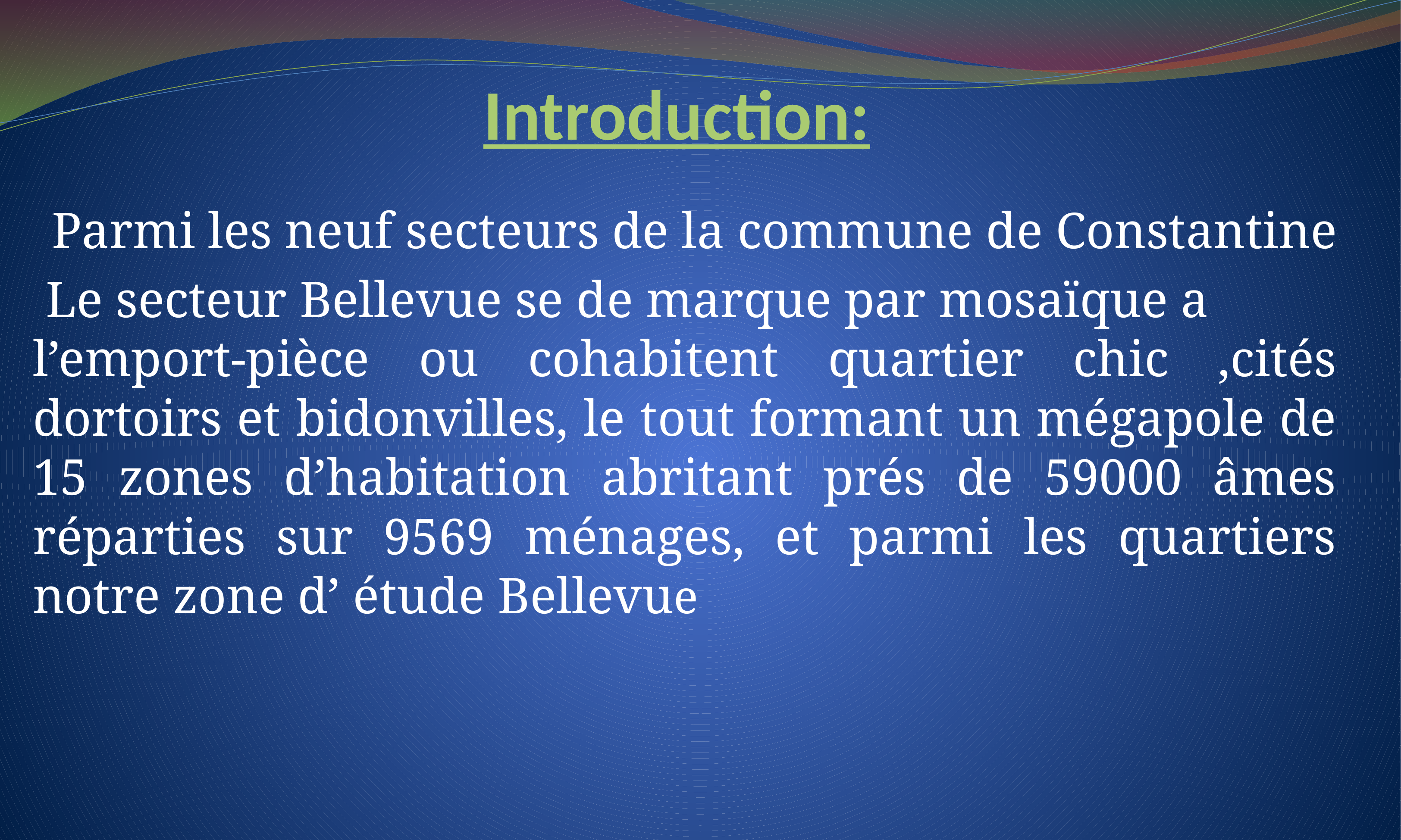

# Introduction:
Parmi les neuf secteurs de la commune de Constantine
 Le secteur Bellevue se de marque par mosaïque a           l’emport-pièce ou cohabitent quartier chic ,cités dortoirs et bidonvilles, le tout formant un mégapole de 15 zones d’habitation abritant prés de 59000 âmes réparties sur 9569 ménages, et parmi les quartiers notre zone d’ étude Bellevue